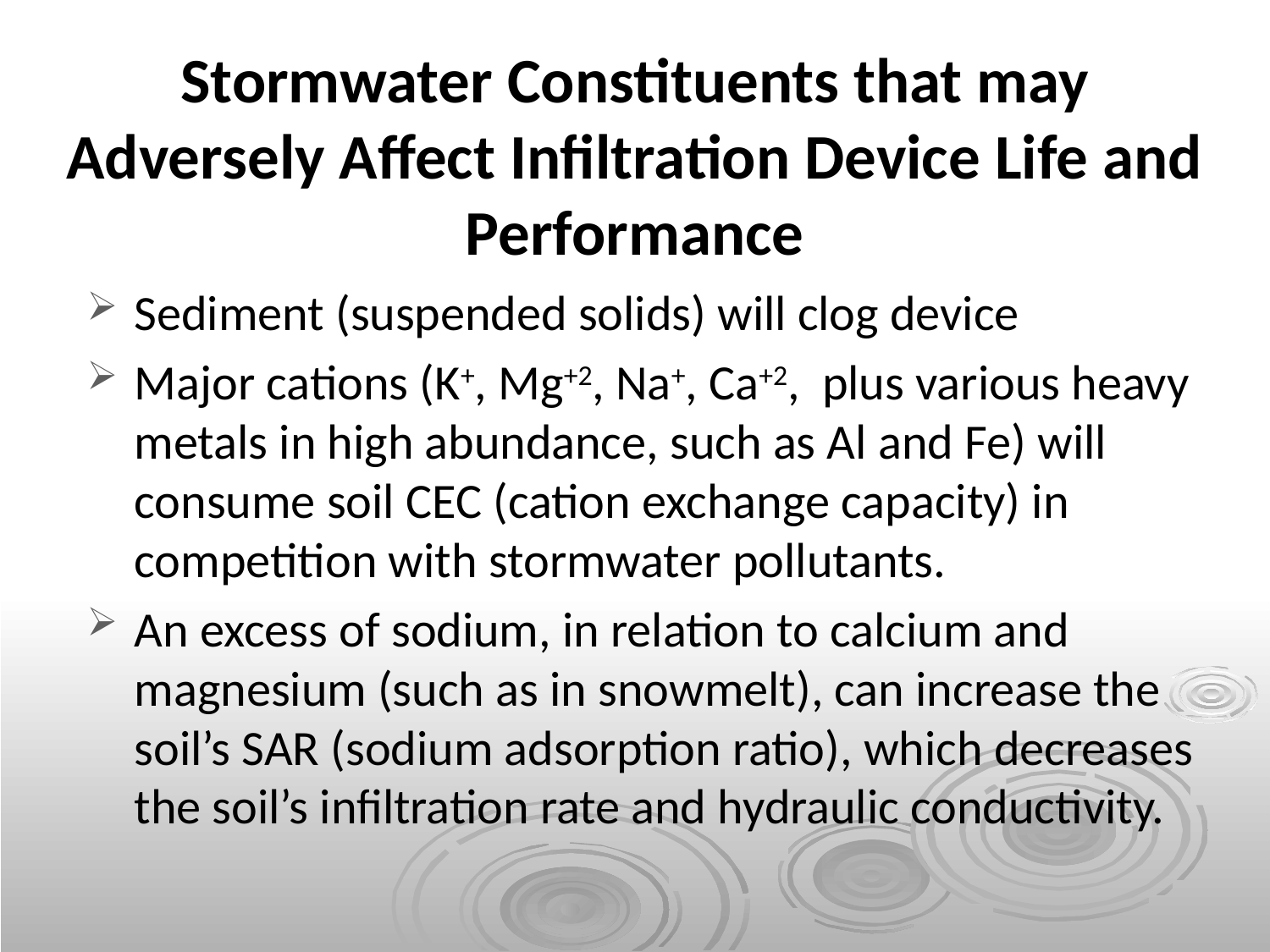

# Stormwater Constituents that may Adversely Affect Infiltration Device Life and Performance
Sediment (suspended solids) will clog device
Major cations (K+, Mg+2, Na+, Ca+2,  plus various heavy metals in high abundance, such as Al and Fe) will consume soil CEC (cation exchange capacity) in competition with stormwater pollutants.
An excess of sodium, in relation to calcium and magnesium (such as in snowmelt), can increase the soil’s SAR (sodium adsorption ratio), which decreases the soil’s infiltration rate and hydraulic conductivity.